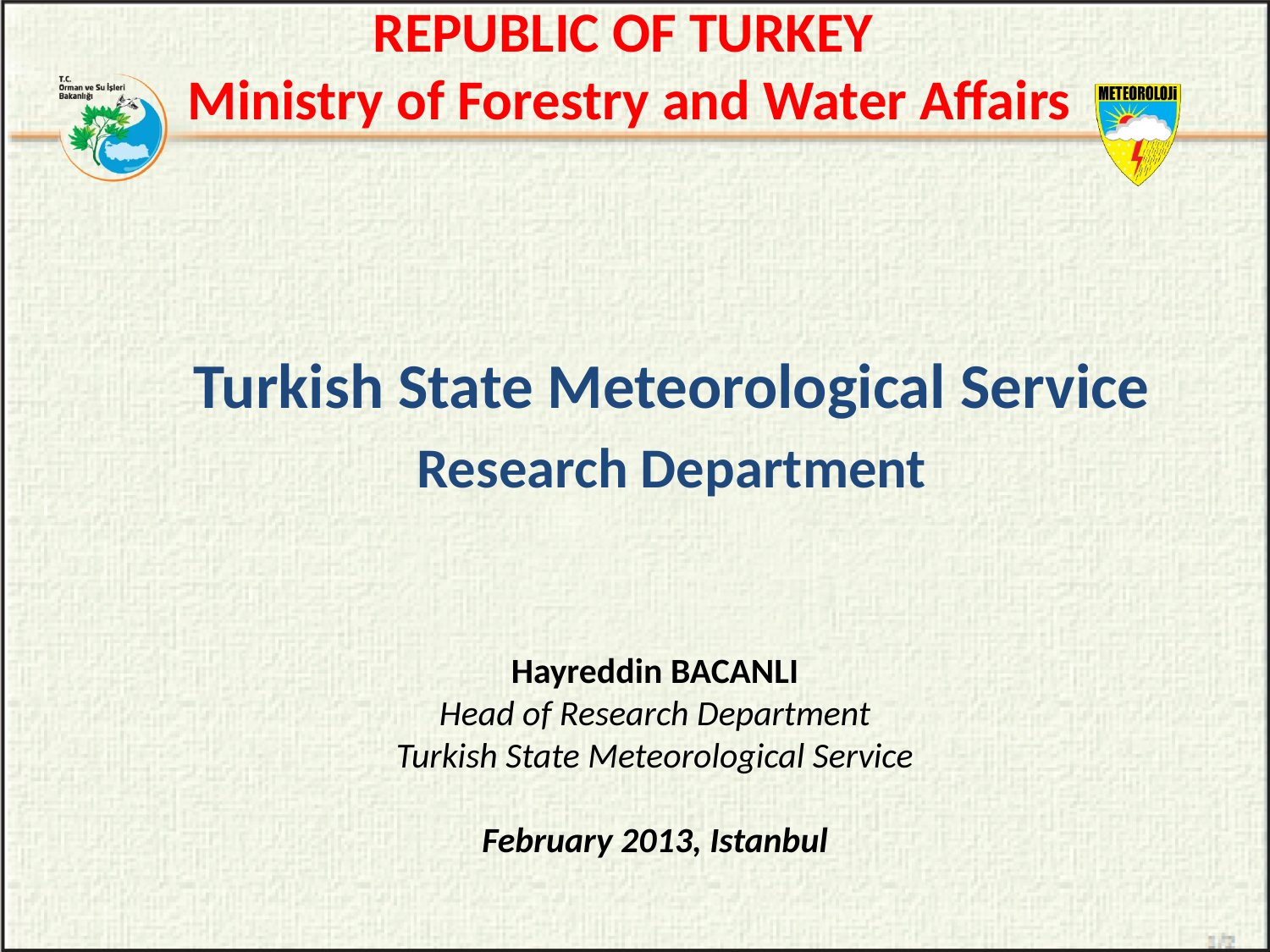

REPUBLIC OF TURKEY
Ministry of Forestry and Water Affairs
Turkish State Meteorological Service
Research Department
Hayreddin BACANLI
Head of Research Department
Turkish State Meteorological Service

February 2013, Istanbul